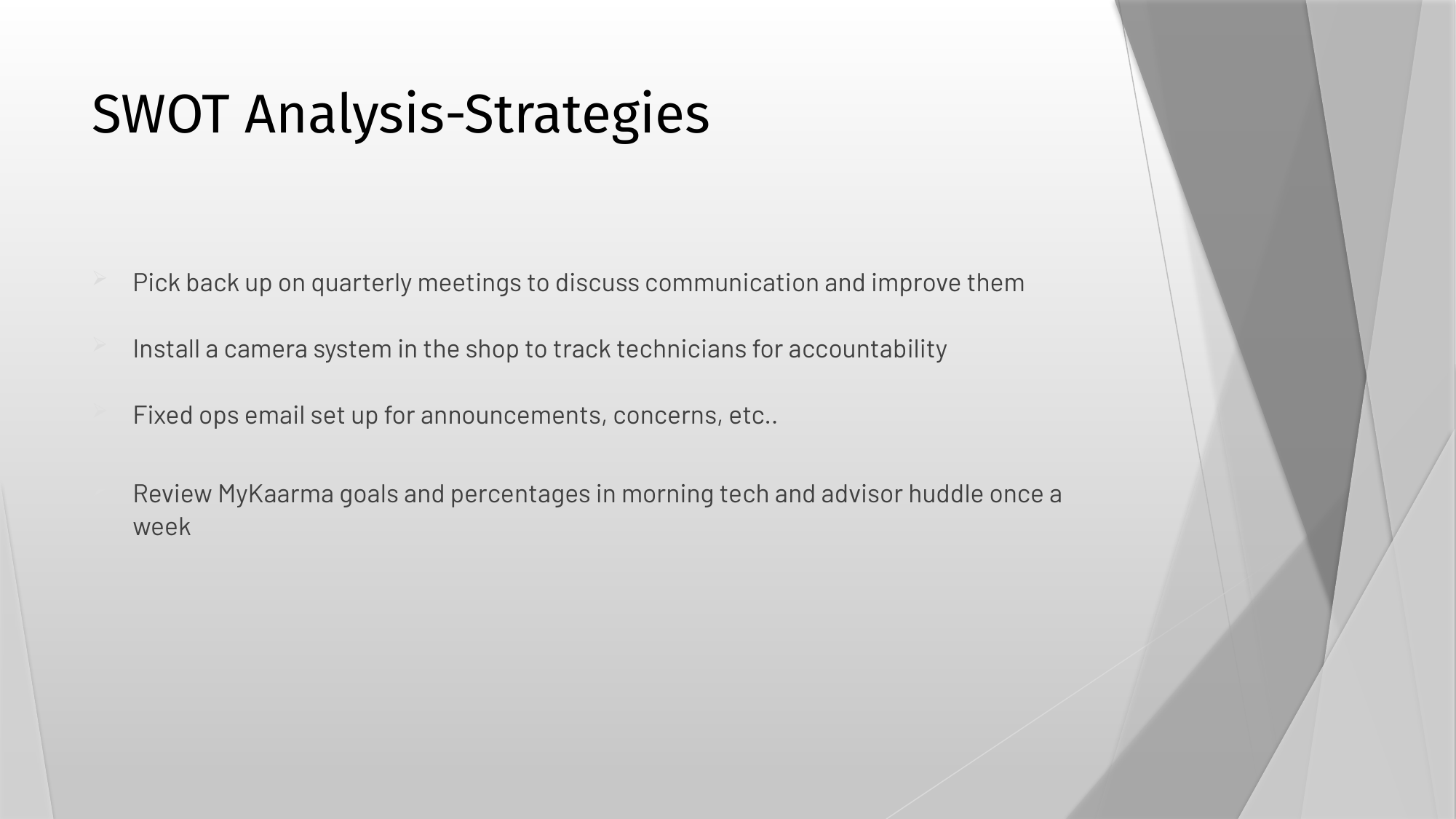

# SWOT Analysis-Strategies
Pick back up on quarterly meetings to discuss communication and improve them

Install a camera system in the shop to track technicians for accountability

Fixed ops email set up for announcements, concerns, etc..

Review MyKaarma goals and percentages in morning tech and advisor huddle once a week